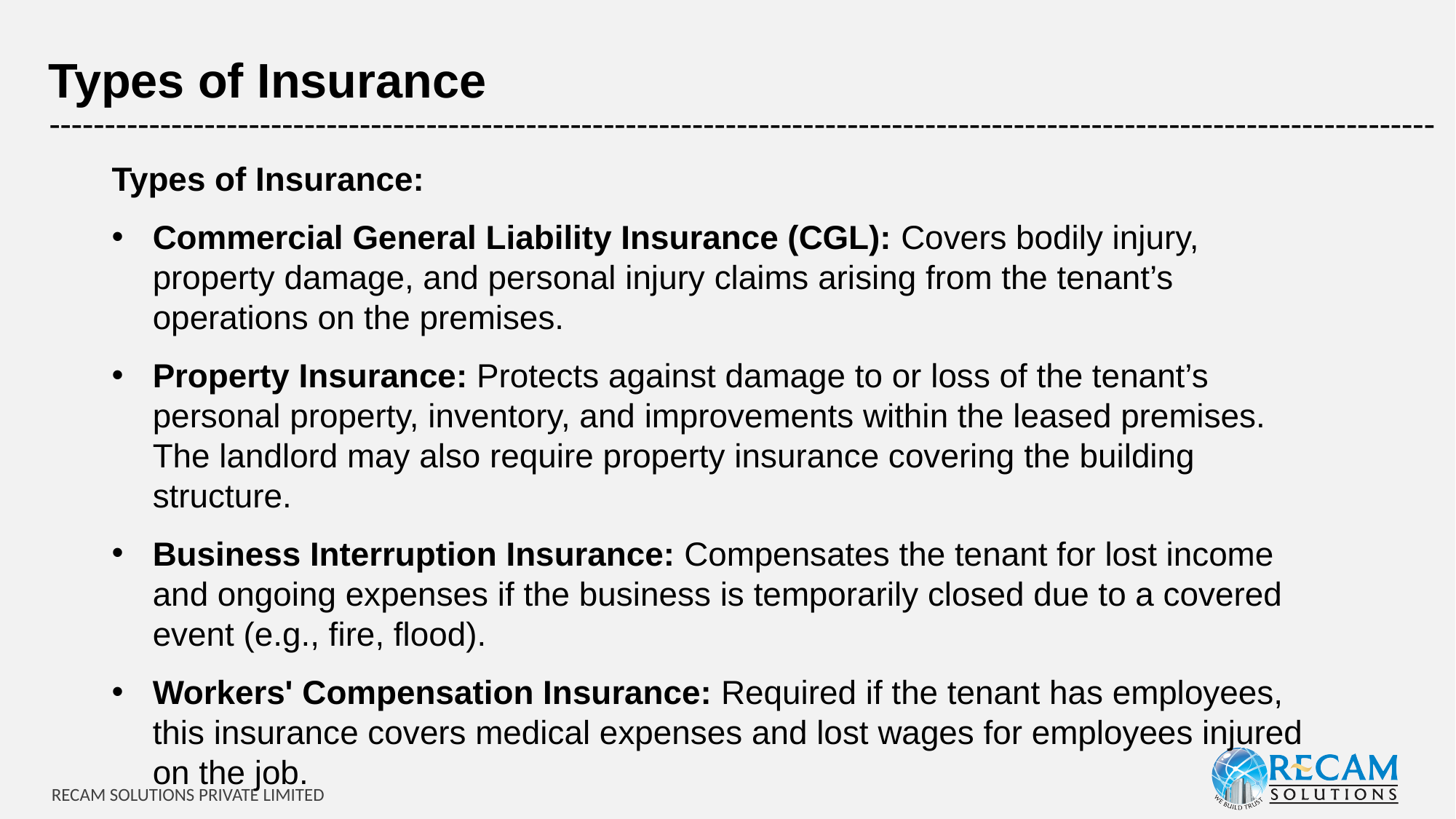

Types of Insurance
-----------------------------------------------------------------------------------------------------------------------------
Types of Insurance:
Commercial General Liability Insurance (CGL): Covers bodily injury, property damage, and personal injury claims arising from the tenant’s operations on the premises.
Property Insurance: Protects against damage to or loss of the tenant’s personal property, inventory, and improvements within the leased premises. The landlord may also require property insurance covering the building structure.
Business Interruption Insurance: Compensates the tenant for lost income and ongoing expenses if the business is temporarily closed due to a covered event (e.g., fire, flood).
Workers' Compensation Insurance: Required if the tenant has employees, this insurance covers medical expenses and lost wages for employees injured on the job.
RECAM SOLUTIONS PRIVATE LIMITED